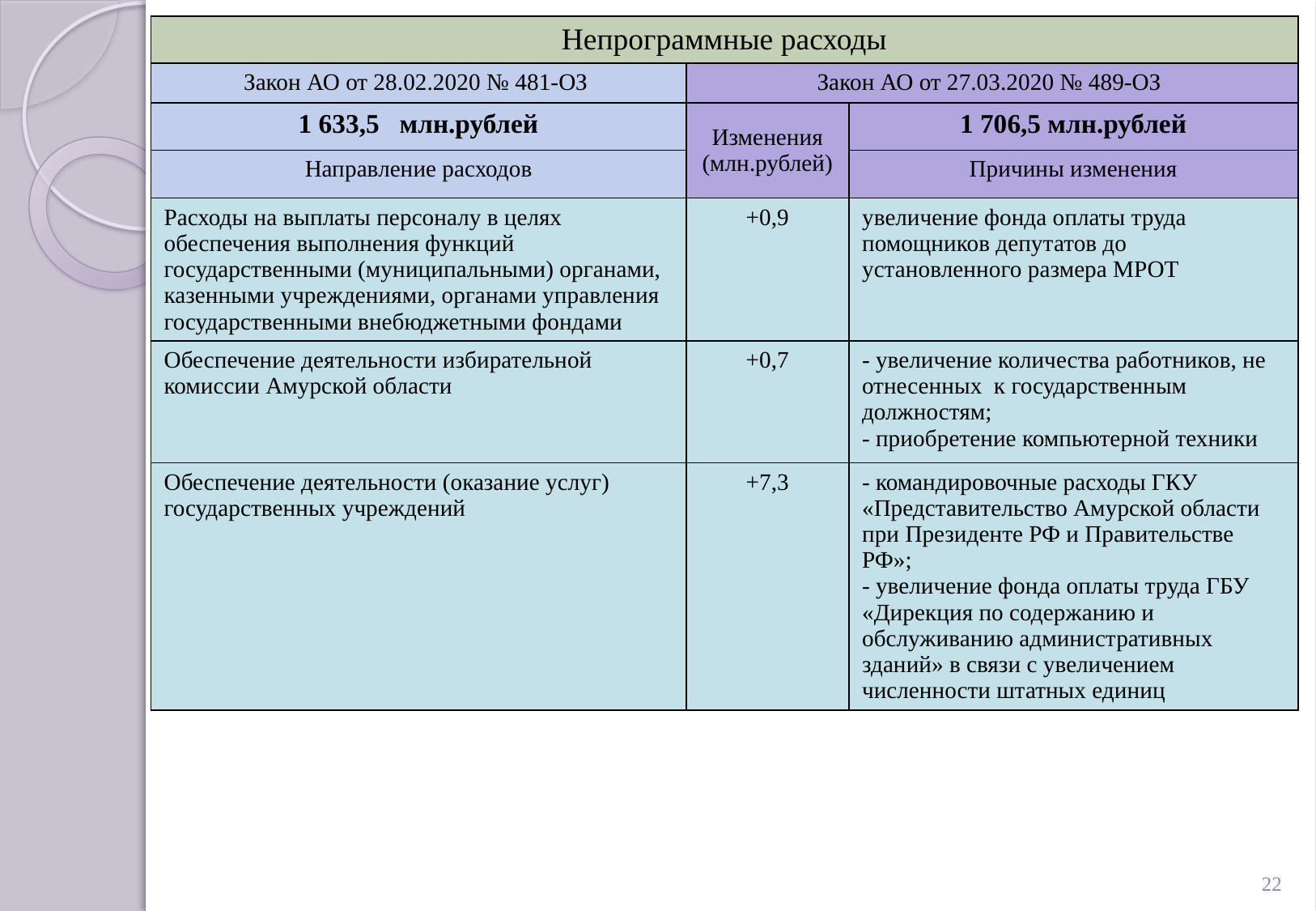

| Непрограммные расходы |  |  |
| --- | --- | --- |
| Закон АО от 28.02.2020 № 481-ОЗ | Закон АО от 27.03.2020 № 489-ОЗ |  |
| 1 633,5 млн.рублей | Изменения (млн.рублей) | 1 706,5 млн.рублей |
| Направление расходов |  | Причины изменения |
| Расходы на выплаты персоналу в целях обеспечения выполнения функций государственными (муниципальными) органами, казенными учреждениями, органами управления государственными внебюджетными фондами | +0,9 | увеличение фонда оплаты труда помощников депутатов до установленного размера МРОТ |
| Обеспечение деятельности избирательной комиссии Амурской области | +0,7 | - увеличение количества работников, не отнесенных к государственным должностям; - приобретение компьютерной техники |
| Обеспечение деятельности (оказание услуг) государственных учреждений | +7,3 | - командировочные расходы ГКУ «Представительство Амурской области при Президенте РФ и Правительстве РФ»; - увеличение фонда оплаты труда ГБУ «Дирекция по содержанию и обслуживанию административных зданий» в связи с увеличением численности штатных единиц |
22